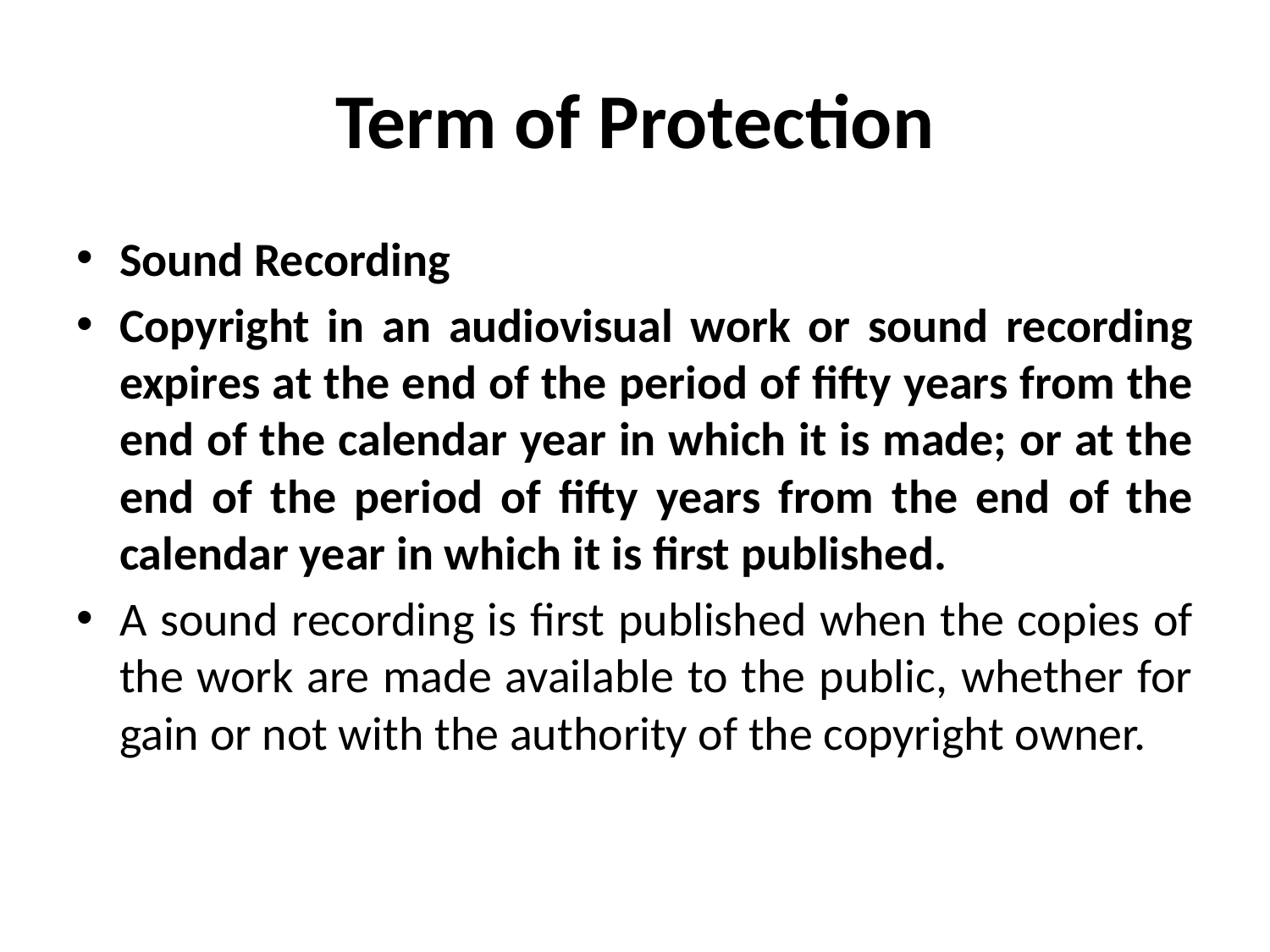

# Term of Protection
Sound Recording
Copyright in an audiovisual work or sound recording expires at the end of the period of fifty years from the end of the calendar year in which it is made; or at the end of the period of fifty years from the end of the calendar year in which it is first published.
A sound recording is first published when the copies of the work are made available to the public, whether for gain or not with the authority of the copyright owner.